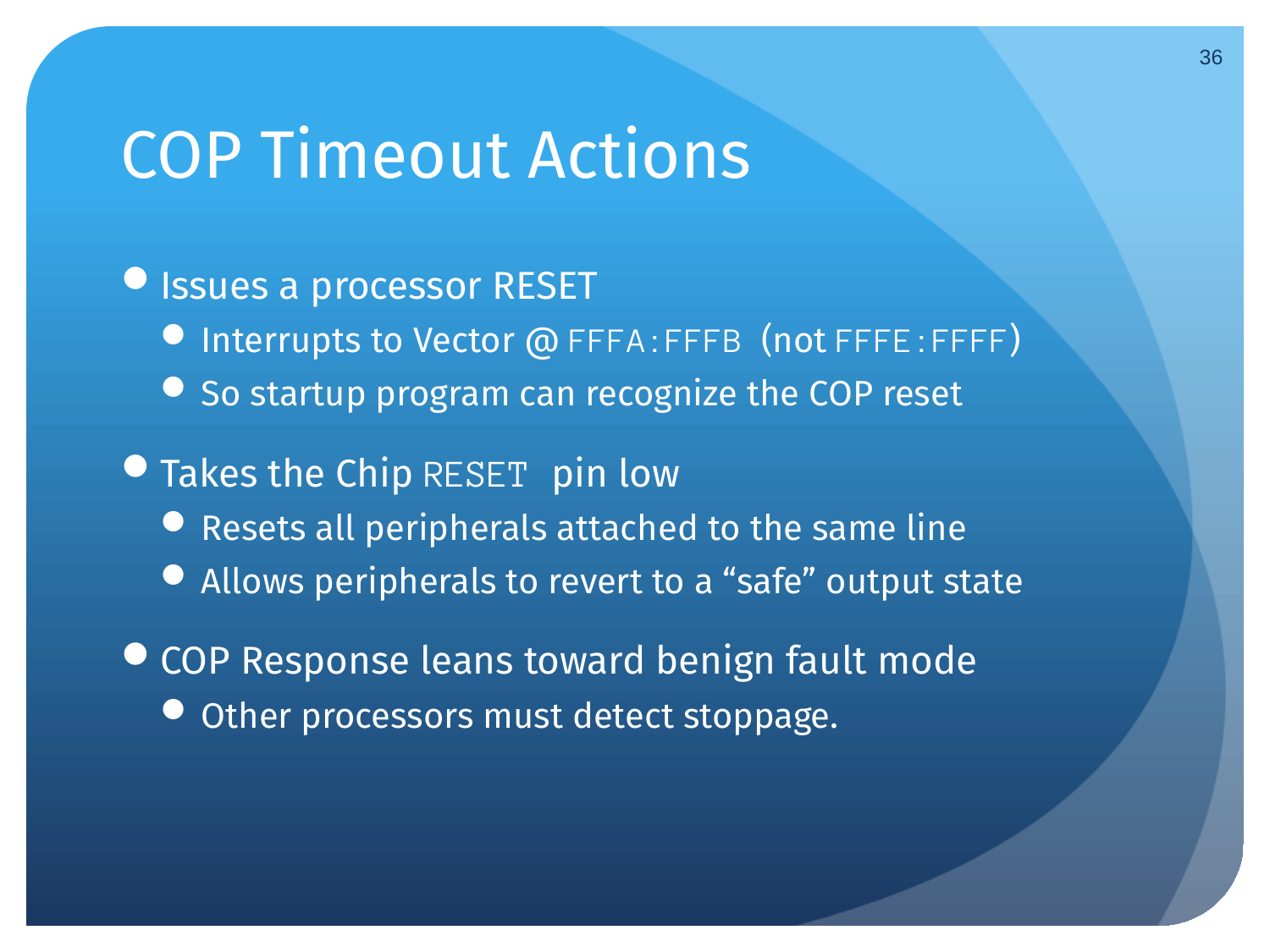

36
# COP Timeout Actions
Issues a processor RESET
Interrupts to Vector @ FFFA:FFFB  (not FFFE:FFFF)
So startup program can recognize the COP reset
Takes the Chip RESET pin low
Resets all peripherals attached to the same line
Allows peripherals to revert to a “safe” output state
COP Response leans toward benign fault mode
Other processors must detect stoppage.